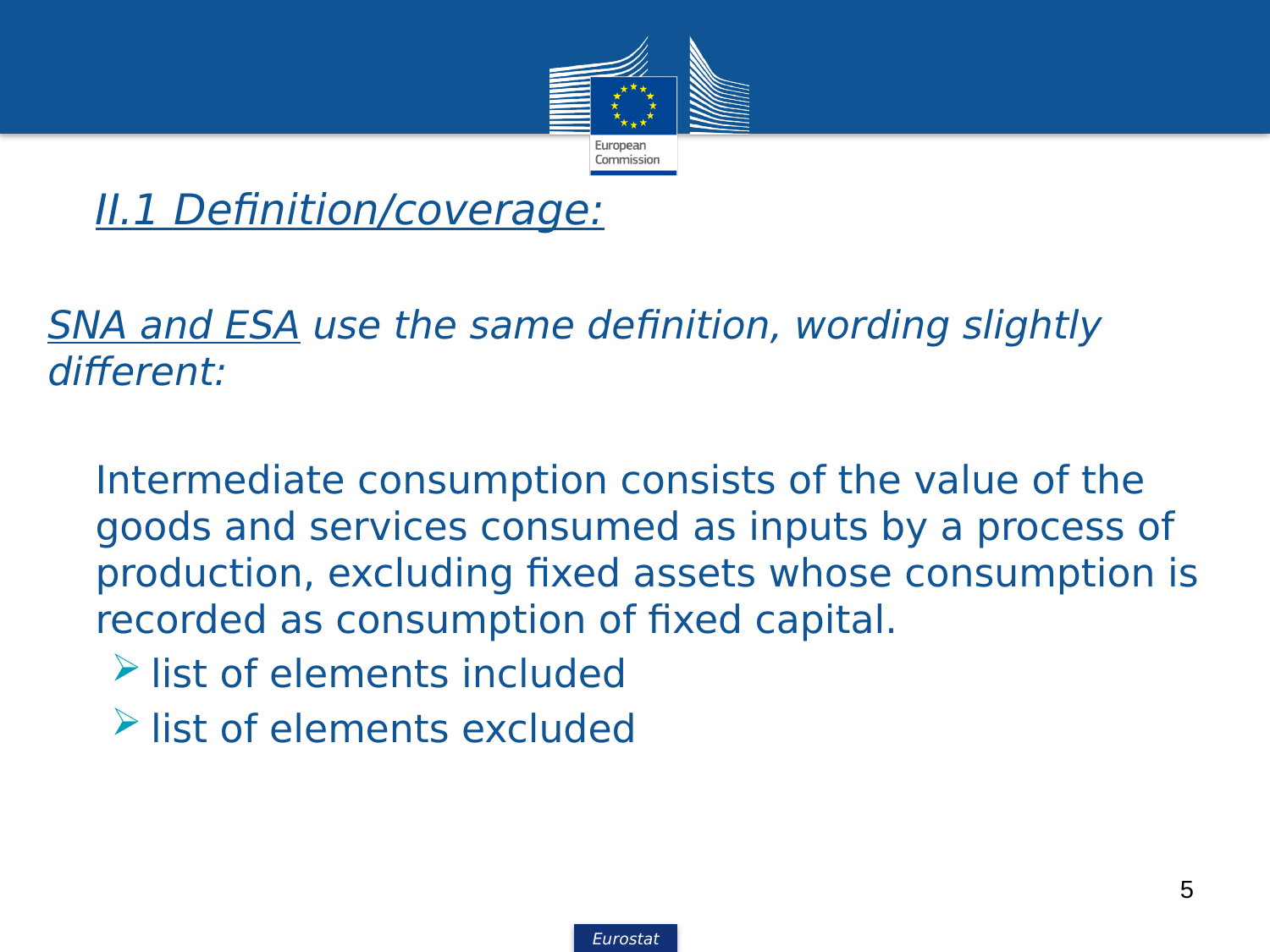

II.1 Definition/coverage:

SNA and ESA use the same definition, wording slightly different:

Intermediate consumption consists of the value of the goods and services consumed as inputs by a process of production, excluding fixed assets whose consumption is recorded as consumption of fixed capital.
list of elements included
list of elements excluded

5